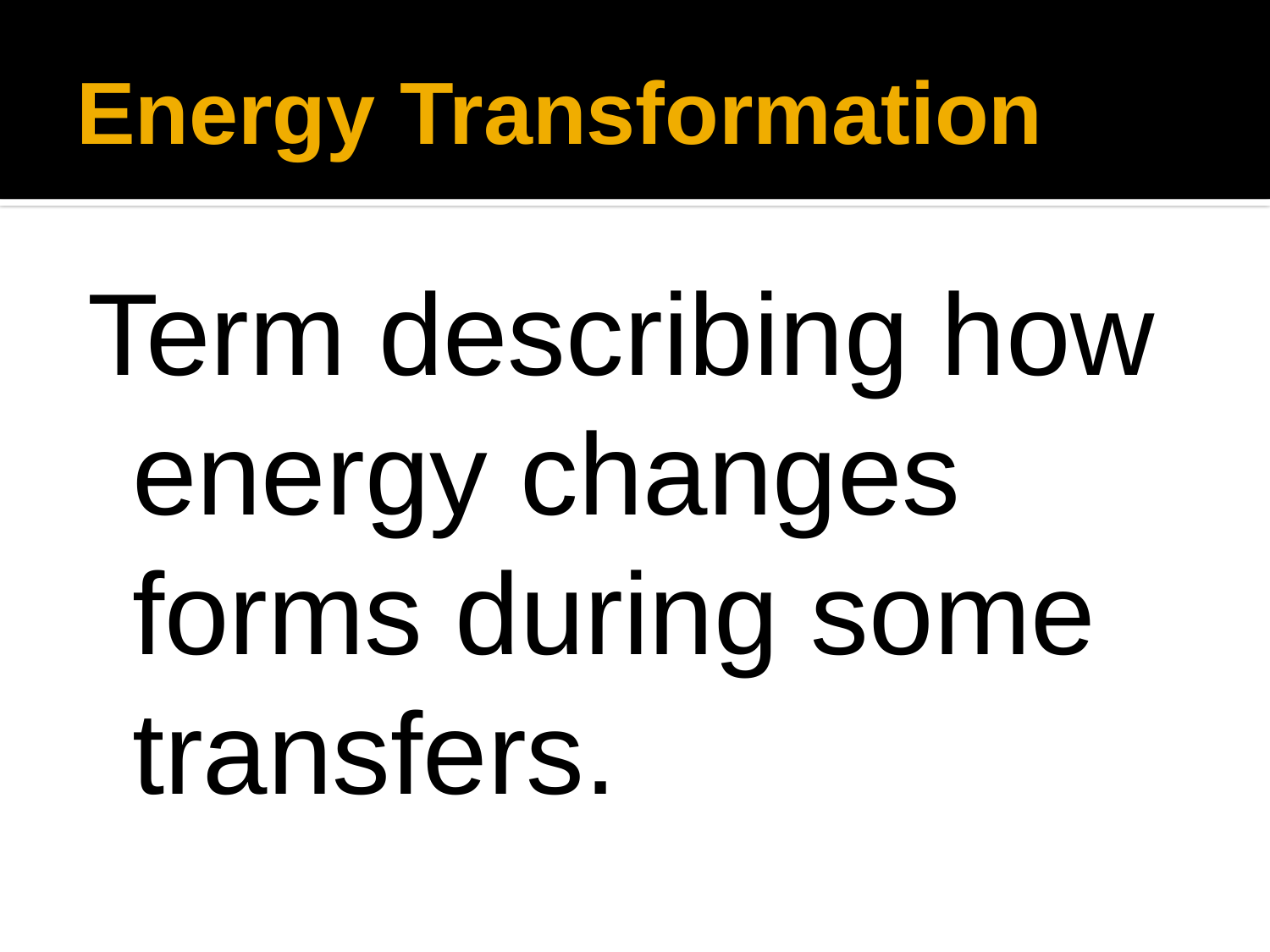

# Energy Transformation
Term describing how energy changes forms during some transfers.